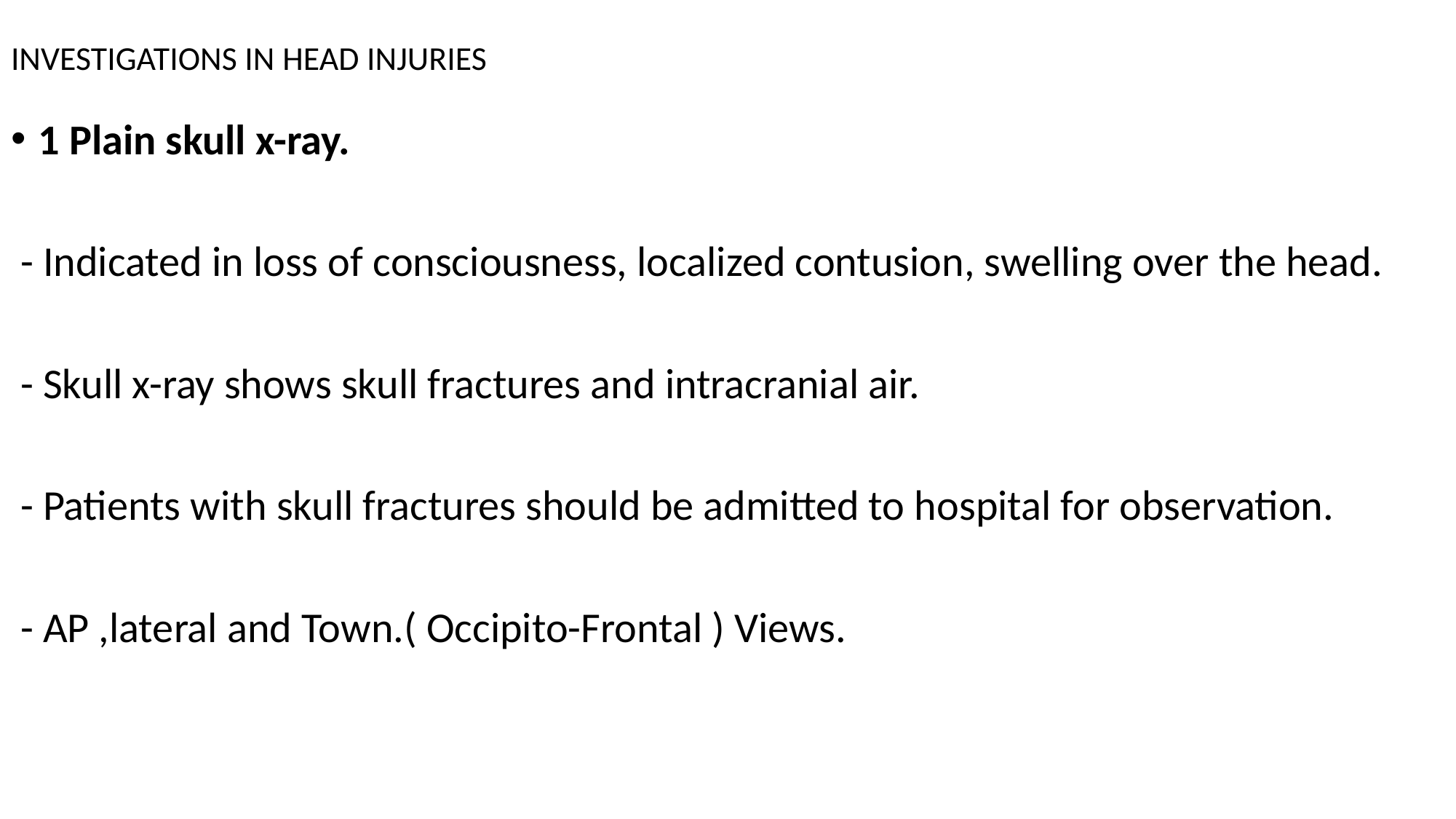

# INVESTIGATIONS IN HEAD INJURIES
1 Plain skull x-ray.

 - Indicated in loss of consciousness, localized contusion, swelling over the head.

 - Skull x-ray shows skull fractures and intracranial air.

 - Patients with skull fractures should be admitted to hospital for observation.

 - AP ,lateral and Town.( Occipito-Frontal ) Views.